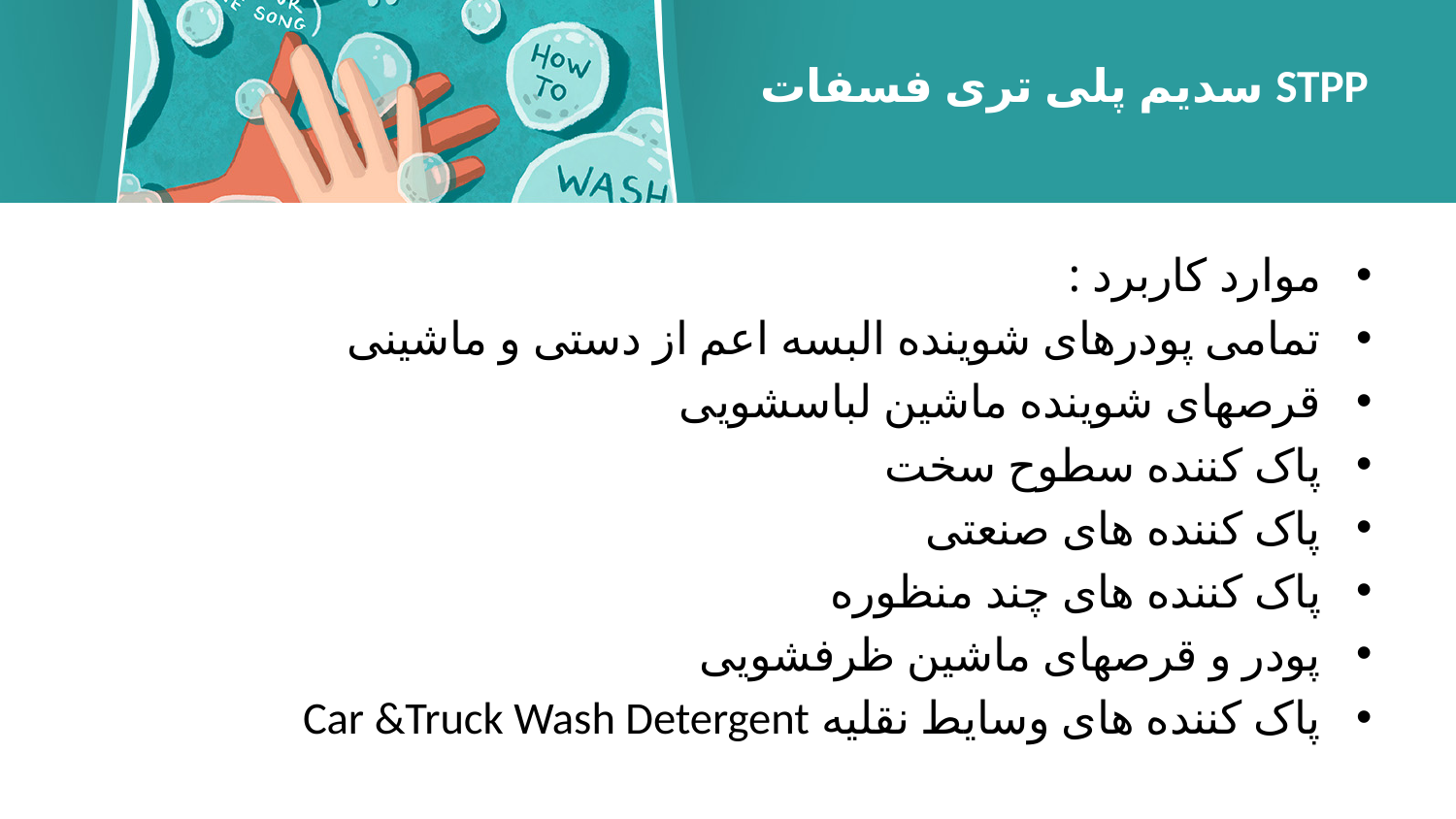

# سدیم پلی تری فسفات STPP
موارد كاربرد :
تمامی پودرهای شوینده البسه اعم از دستی و ماشینی
قرصهای شوینده ماشین لباسشویی
پاک کننده سطوح سخت
پاک کننده های صنعتی
پاک کننده های چند منظوره
پودر و قرصهای ماشین ظرفشویی
پاک کننده های وسایط نقلیه Car &Truck Wash Detergent